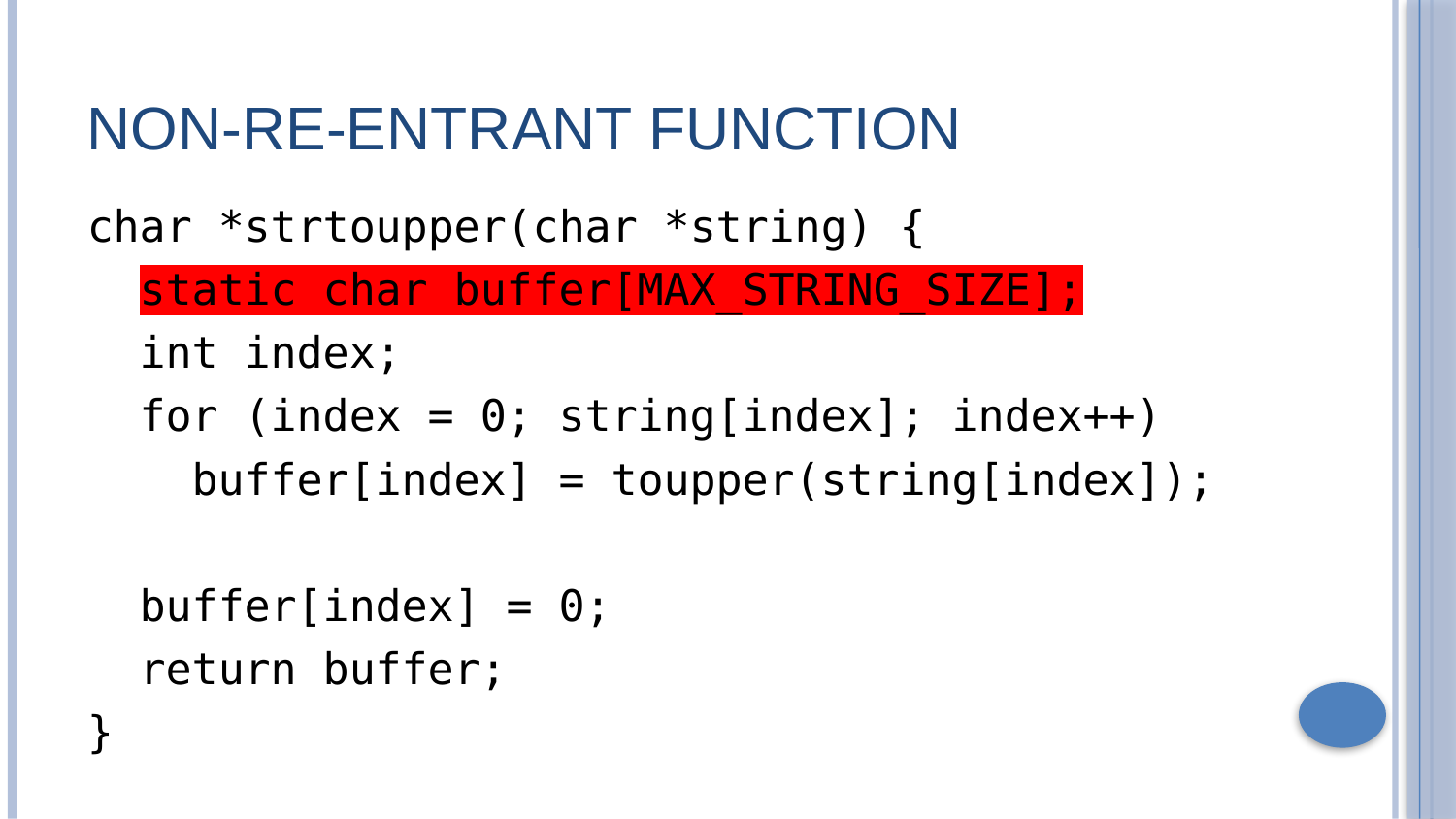

# Non-re-entrant function
char *strtoupper(char *string) {
  static char buffer[MAX_STRING_SIZE];
  int index;
  for (index = 0; string[index]; index++)
    buffer[index] = toupper(string[index]);

  buffer[index] = 0;
  return buffer;
}